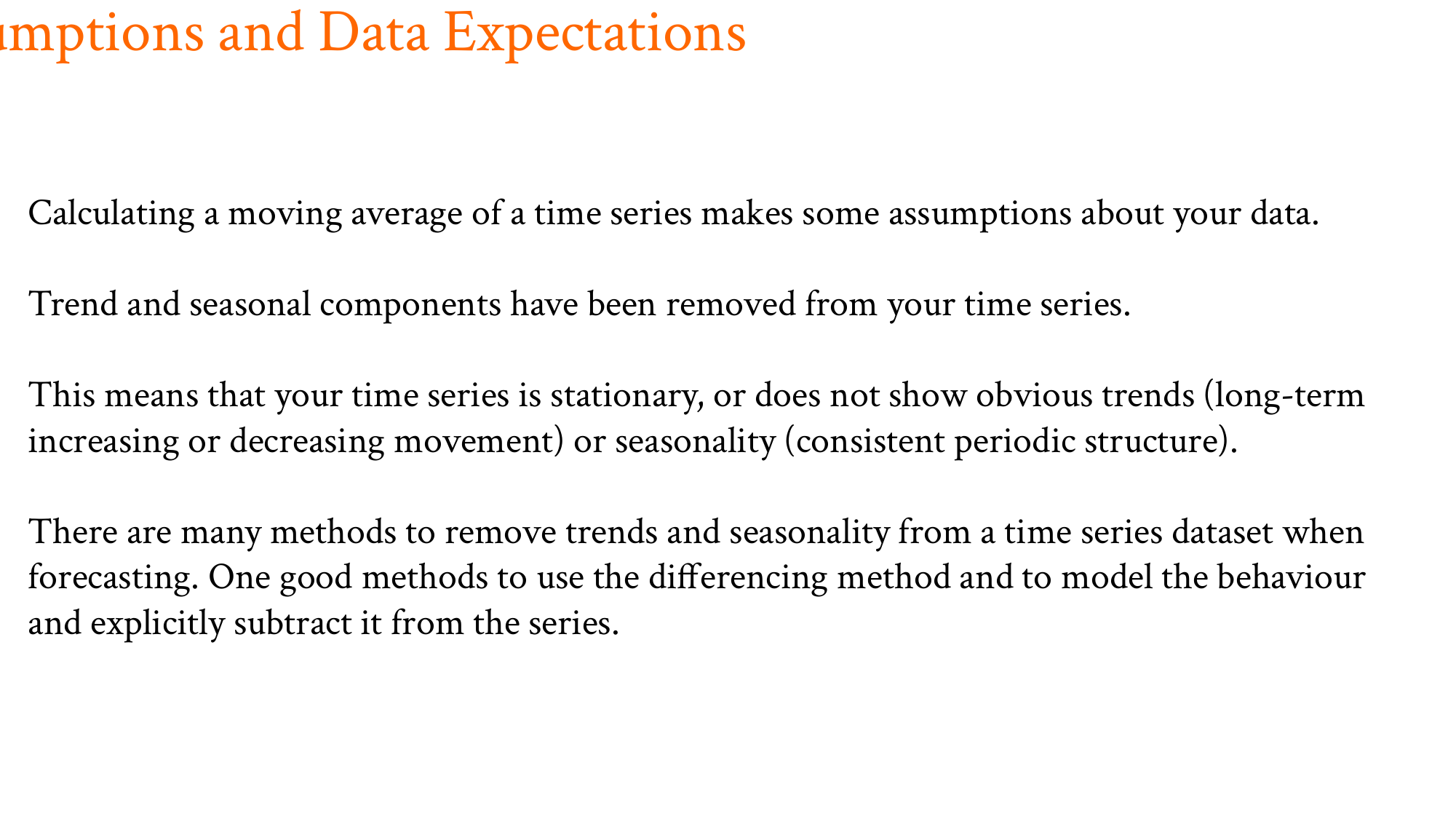

Assumptions and Data Expectations
Calculating a moving average of a time series makes some assumptions about your data.

Trend and seasonal components have been removed from your time series.

This means that your time series is stationary, or does not show obvious trends (long-term
increasing or decreasing movement) or seasonality (consistent periodic structure).

There are many methods to remove trends and seasonality from a time series dataset when
forecasting. One good methods to use the differencing method and to model the behaviour and explicitly subtract it from the series.